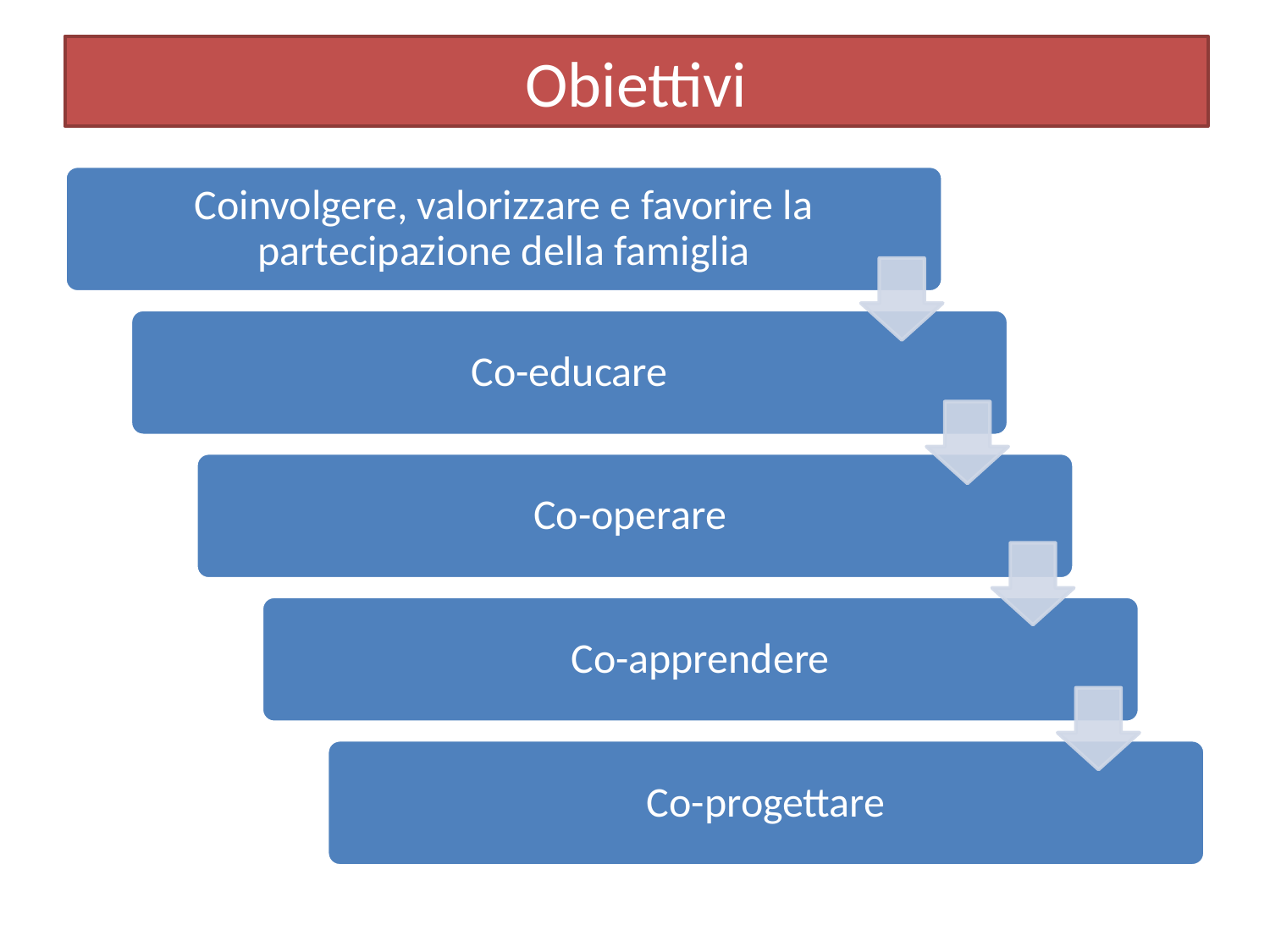

# Obiettivi
Coinvolgere, valorizzare e favorire la partecipazione della famiglia
Co-educare
Co-operare
Co-apprendere
Co-progettare